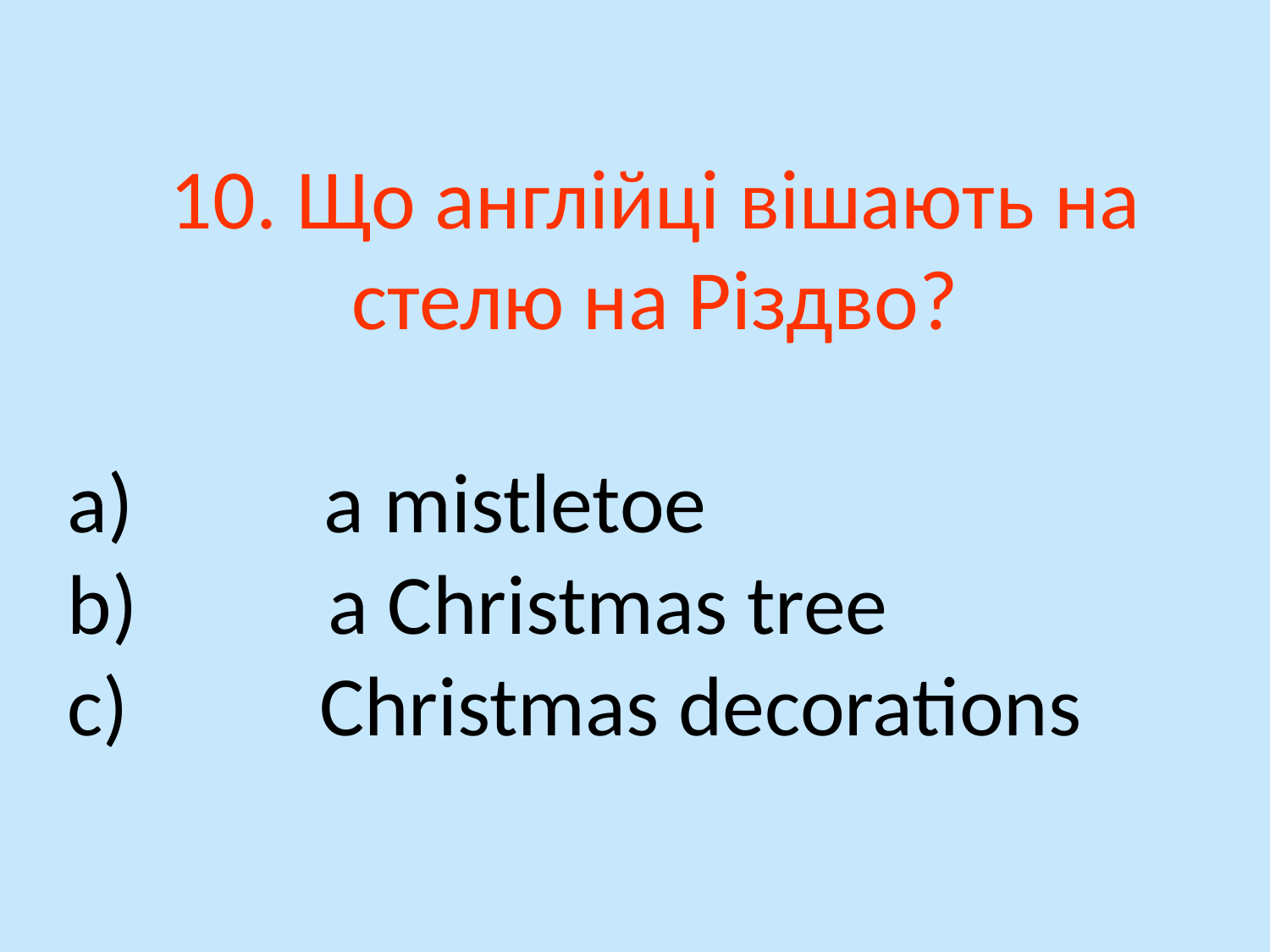

10. Що англійці вішають на стелю на Різдво?

a)          а mistletoe
b)          a Christmas tree
c)          Christmas decorations